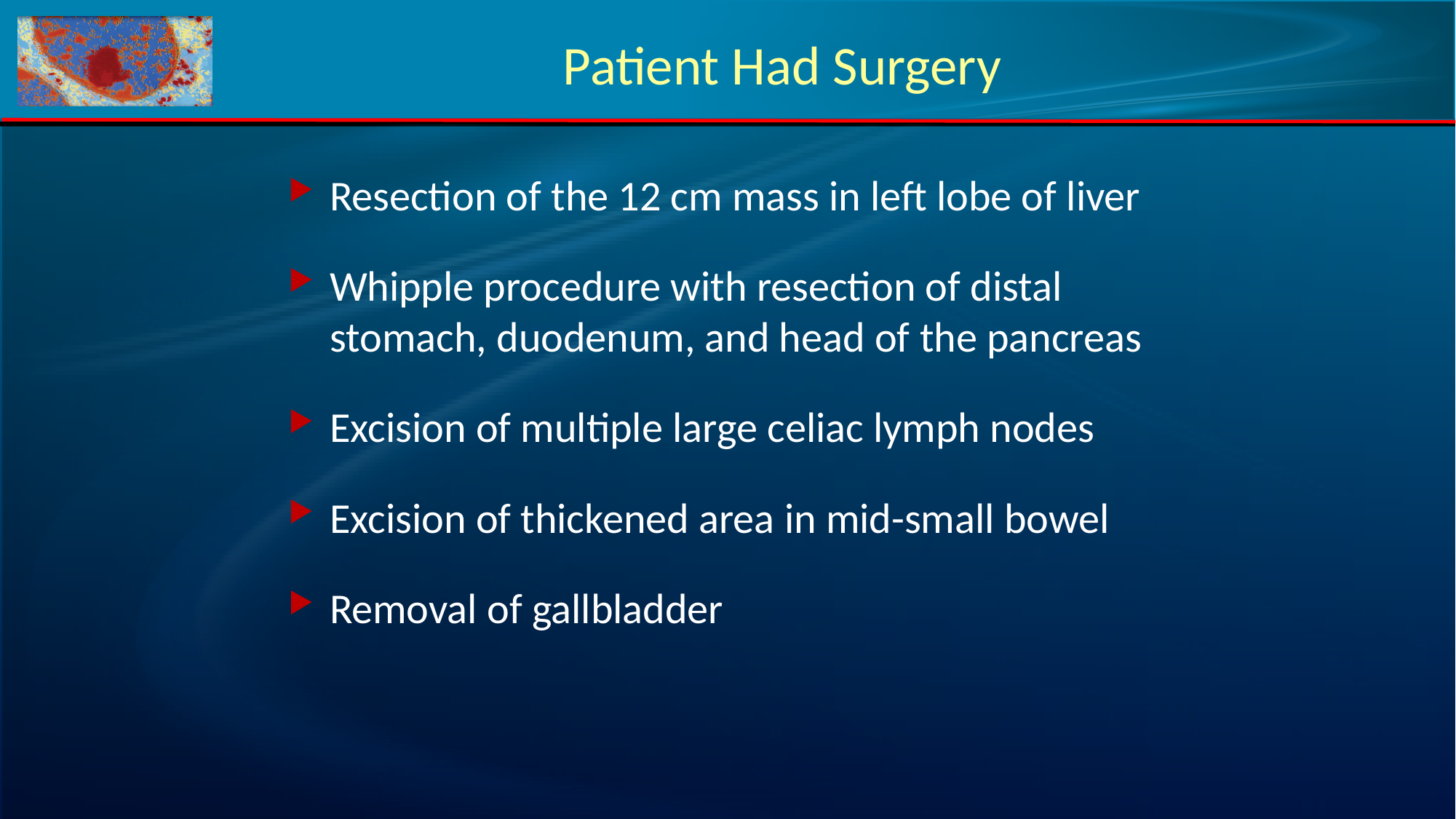

# Patient Had Surgery
Resection of the 12 cm mass in left lobe of liver
Whipple procedure with resection of distal stomach, duodenum, and head of the pancreas
Excision of multiple large celiac lymph nodes
Excision of thickened area in mid-small bowel
Removal of gallbladder